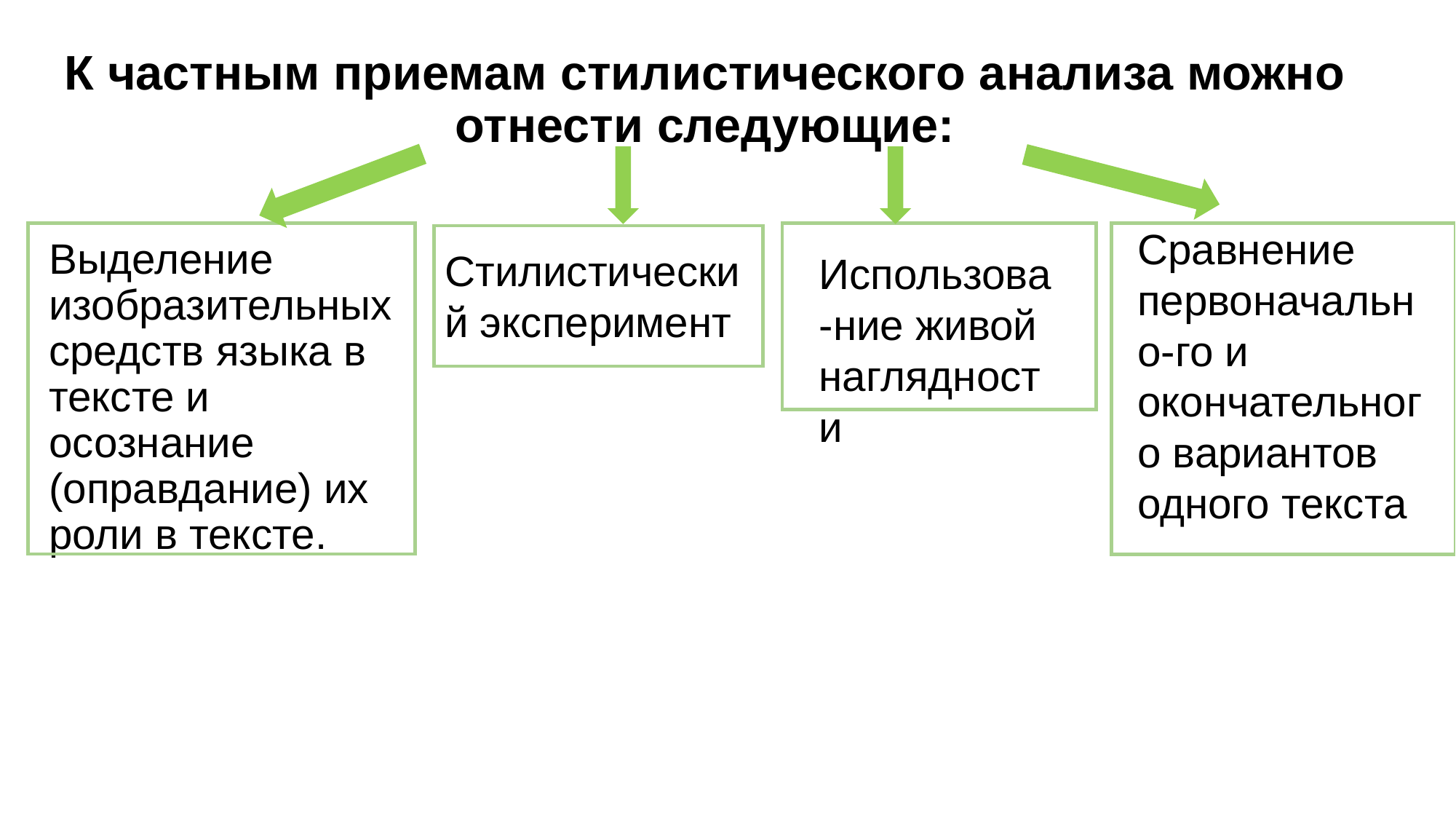

# К частным приемам стилистического анализа можно отнести следующие:

Сравнение первоначально-го и окончательного вариантов одного текста

Использова-ние живой наглядности

Стилистический эксперимент
Выделение изобразительных средств языка в тексте и осознание (оправдание) их роли в тексте.